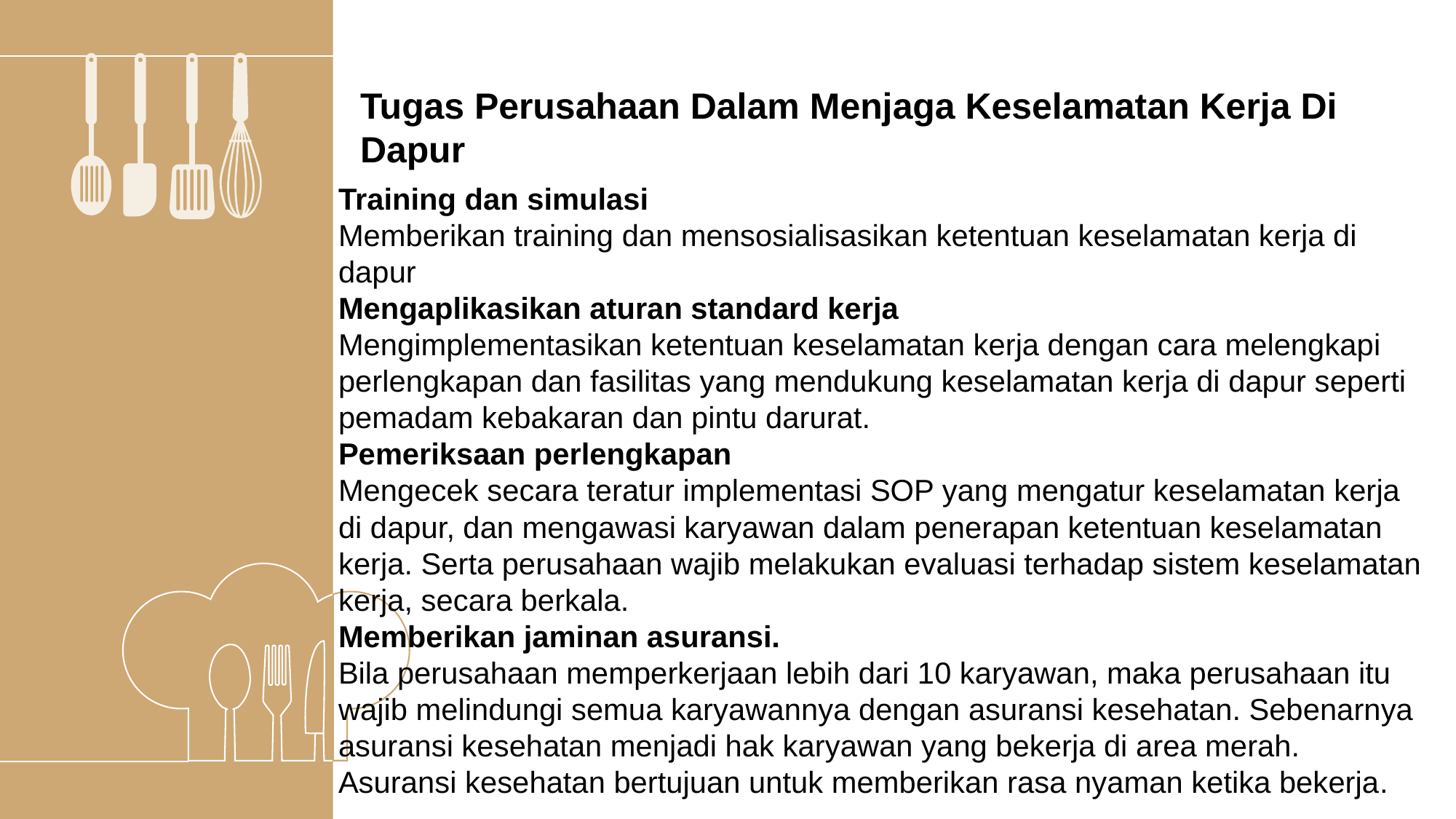

Tugas Perusahaan Dalam Menjaga Keselamatan Kerja Di Dapur
Training dan simulasi
Memberikan training dan mensosialisasikan ketentuan keselamatan kerja di dapur
Mengaplikasikan aturan standard kerja
Mengimplementasikan ketentuan keselamatan kerja dengan cara melengkapi perlengkapan dan fasilitas yang mendukung keselamatan kerja di dapur seperti pemadam kebakaran dan pintu darurat.
Pemeriksaan perlengkapan
Mengecek secara teratur implementasi SOP yang mengatur keselamatan kerja di dapur, dan mengawasi karyawan dalam penerapan ketentuan keselamatan kerja. Serta perusahaan wajib melakukan evaluasi terhadap sistem keselamatan kerja, secara berkala.
Memberikan jaminan asuransi.
Bila perusahaan memperkerjaan lebih dari 10 karyawan, maka perusahaan itu wajib melindungi semua karyawannya dengan asuransi kesehatan. Sebenarnya asuransi kesehatan menjadi hak karyawan yang bekerja di area merah. Asuransi kesehatan bertujuan untuk memberikan rasa nyaman ketika bekerja.